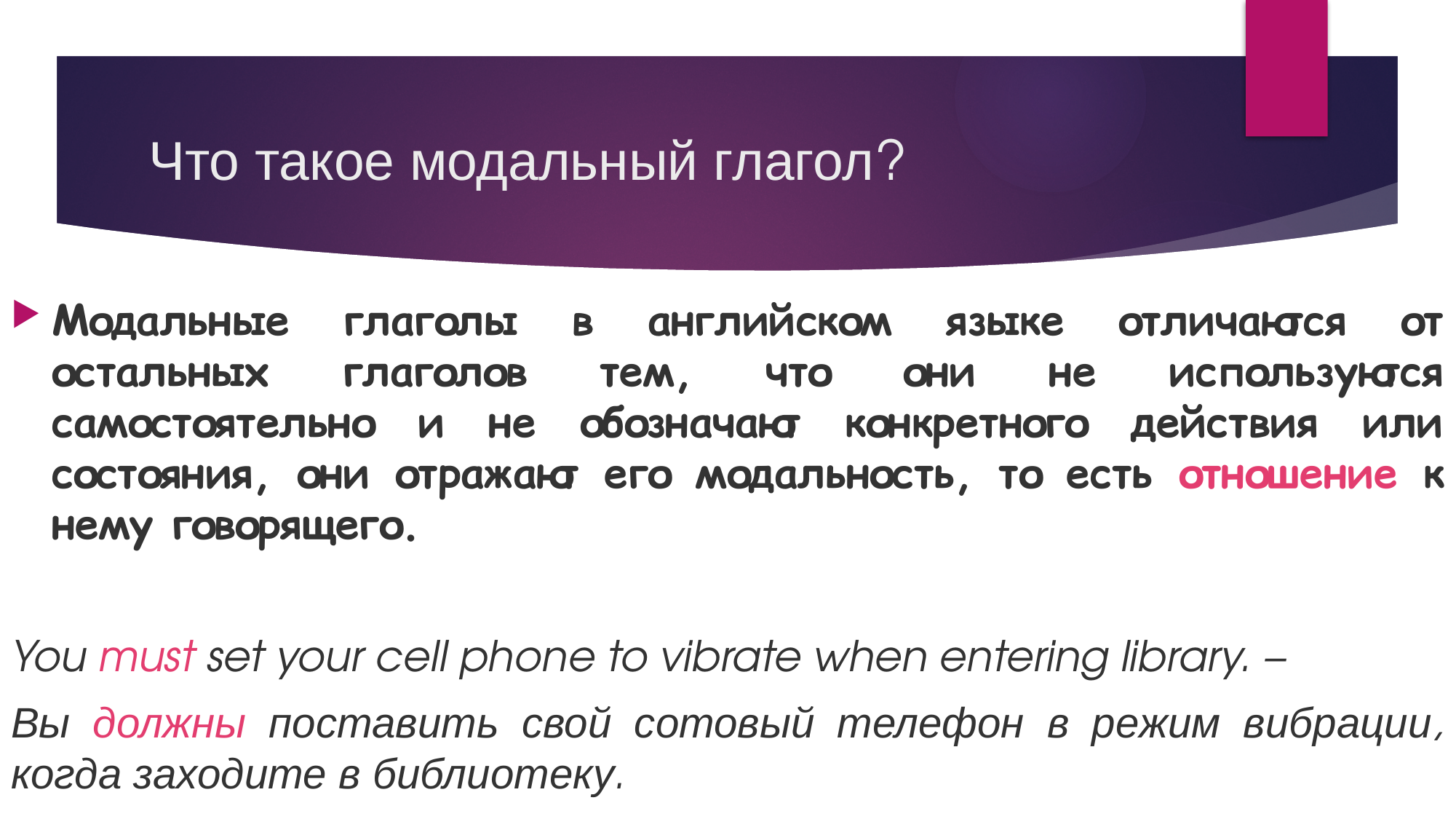

Модальные глаголы в английском языке отличаются от остальных глаголов тем, что они не используются самостоятельно и не обозначают конкретного действия или состояния, они отражают его модальность, то есть отношение к нему говорящего.

You must set your cell phone to vibrate when entering library. –
Вы должны поставить свой сотовый телефон в режим вибрации, когда заходите в библиотеку.
# Что такое модальный глагол?